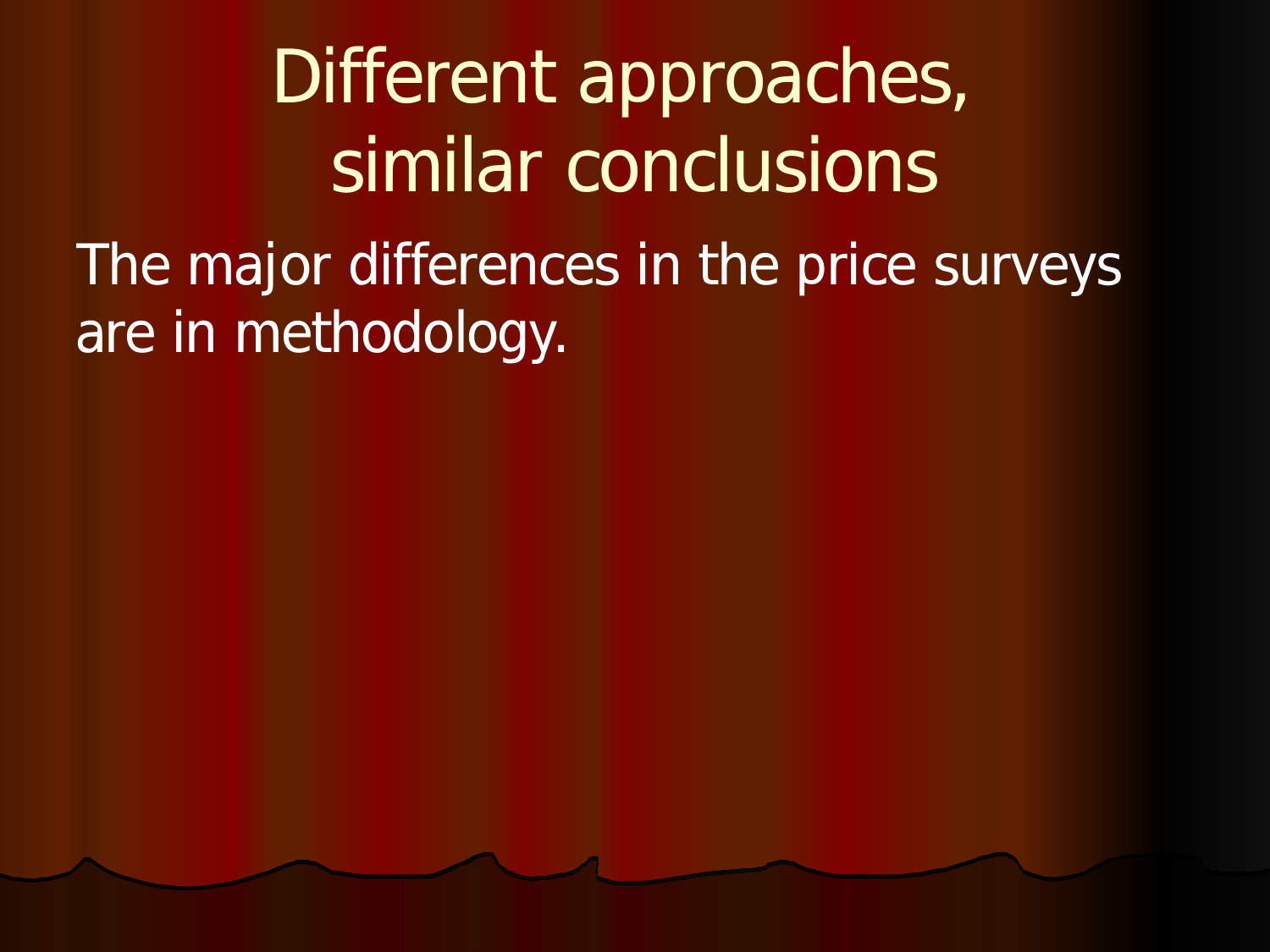

# Different approaches, similar conclusions
The major differences in the price surveys are in methodology.